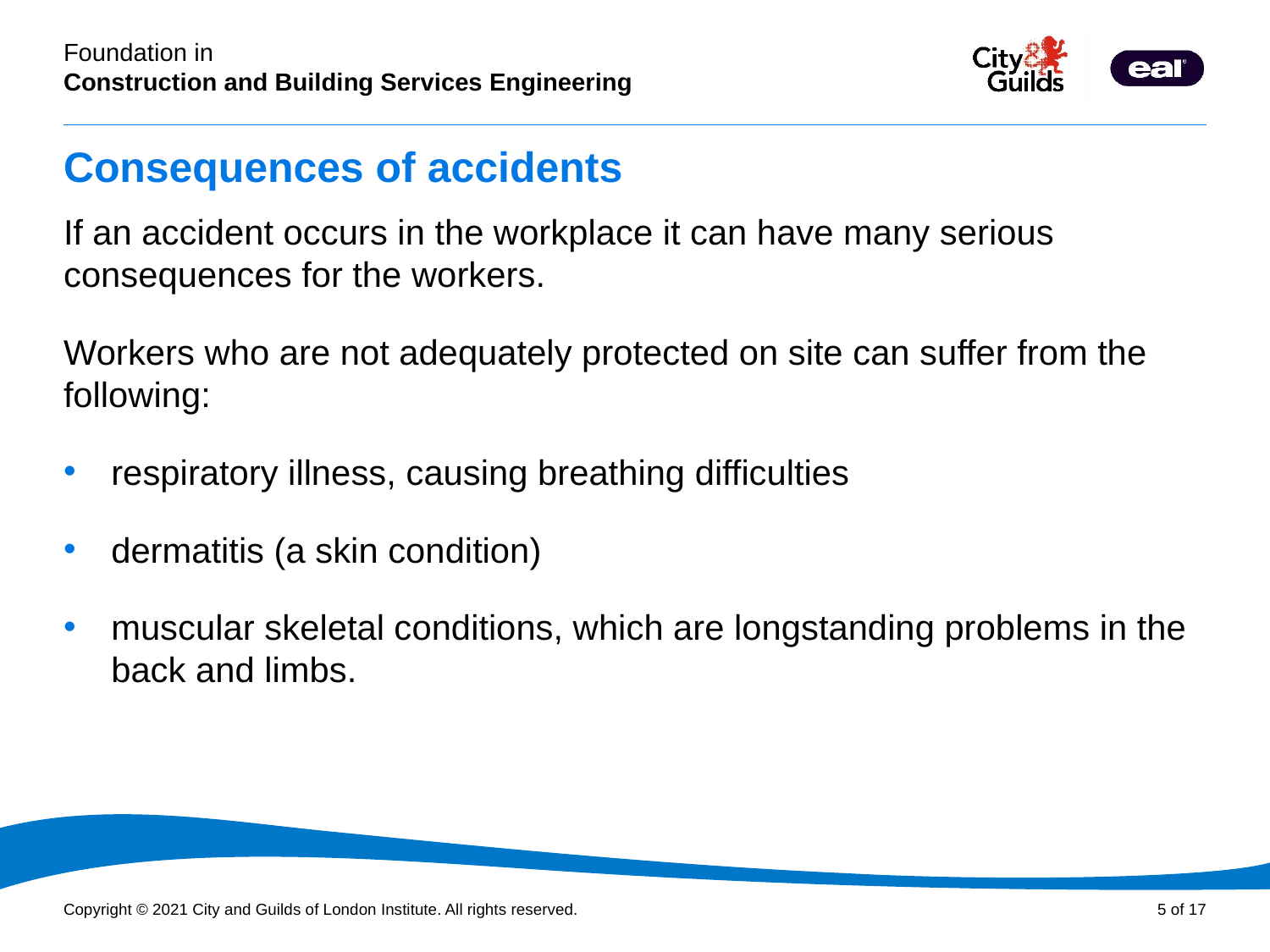

# Consequences of accidents
If an accident occurs in the workplace it can have many serious consequences for the workers.
Workers who are not adequately protected on site can suffer from the following:
respiratory illness, causing breathing difficulties
dermatitis (a skin condition)
muscular skeletal conditions, which are longstanding problems in the back and limbs.